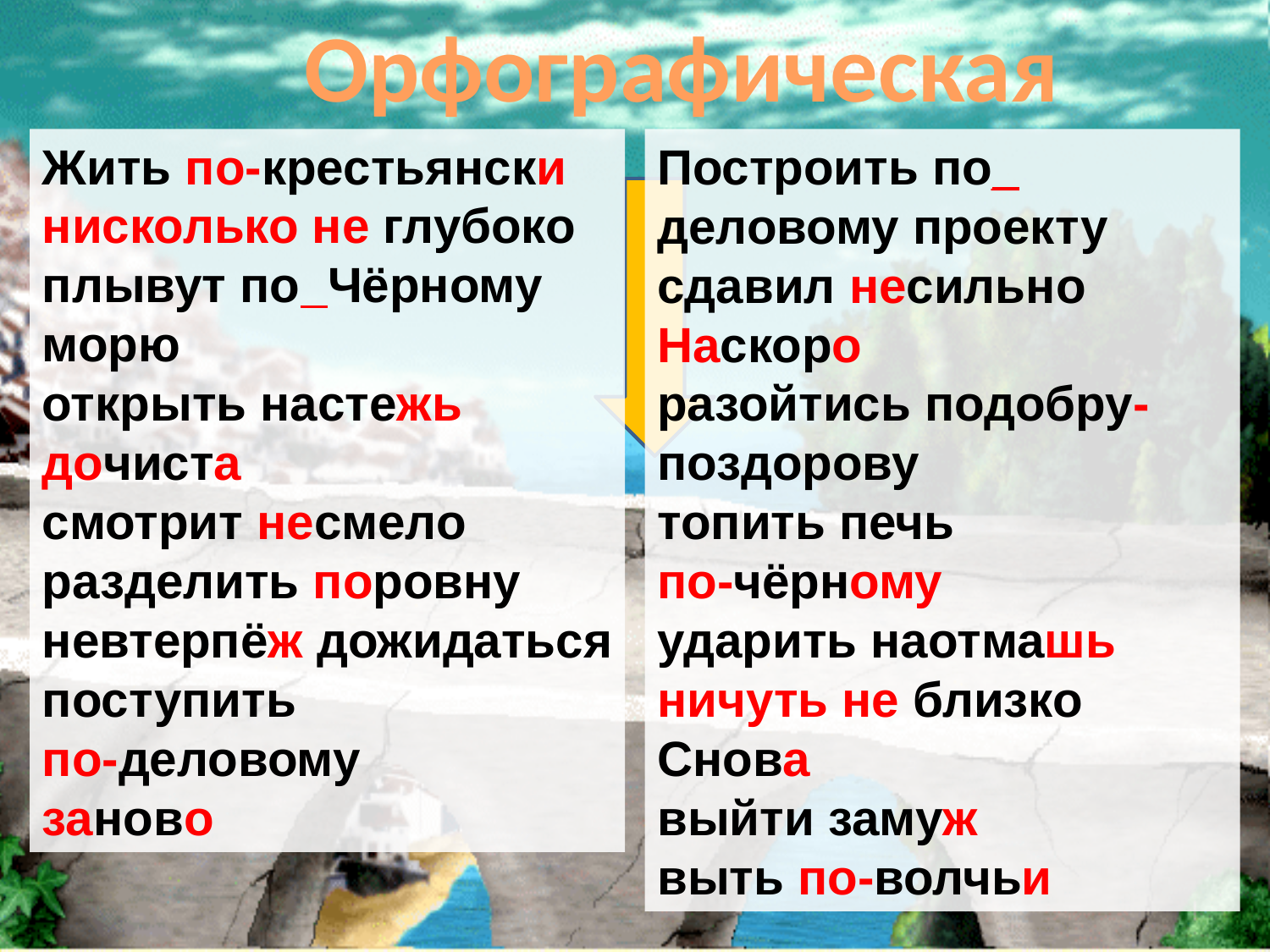

Орфографическая
Жить по-крестьянски
нисколько не глубоко
плывут по  Чёрному морю
открыть настежь
дочиста
смотрит несмело
разделить поровну
невтерпёж дожидаться
поступить
по-деловому
заново
Построить по_ деловому проекту
сдавил несильно
Наскоро
разойтись подобру-поздорову
топить печь
по-чёрному
ударить наотмашь
ничуть не близко
Снова
выйти замуж
выть по-волчьи